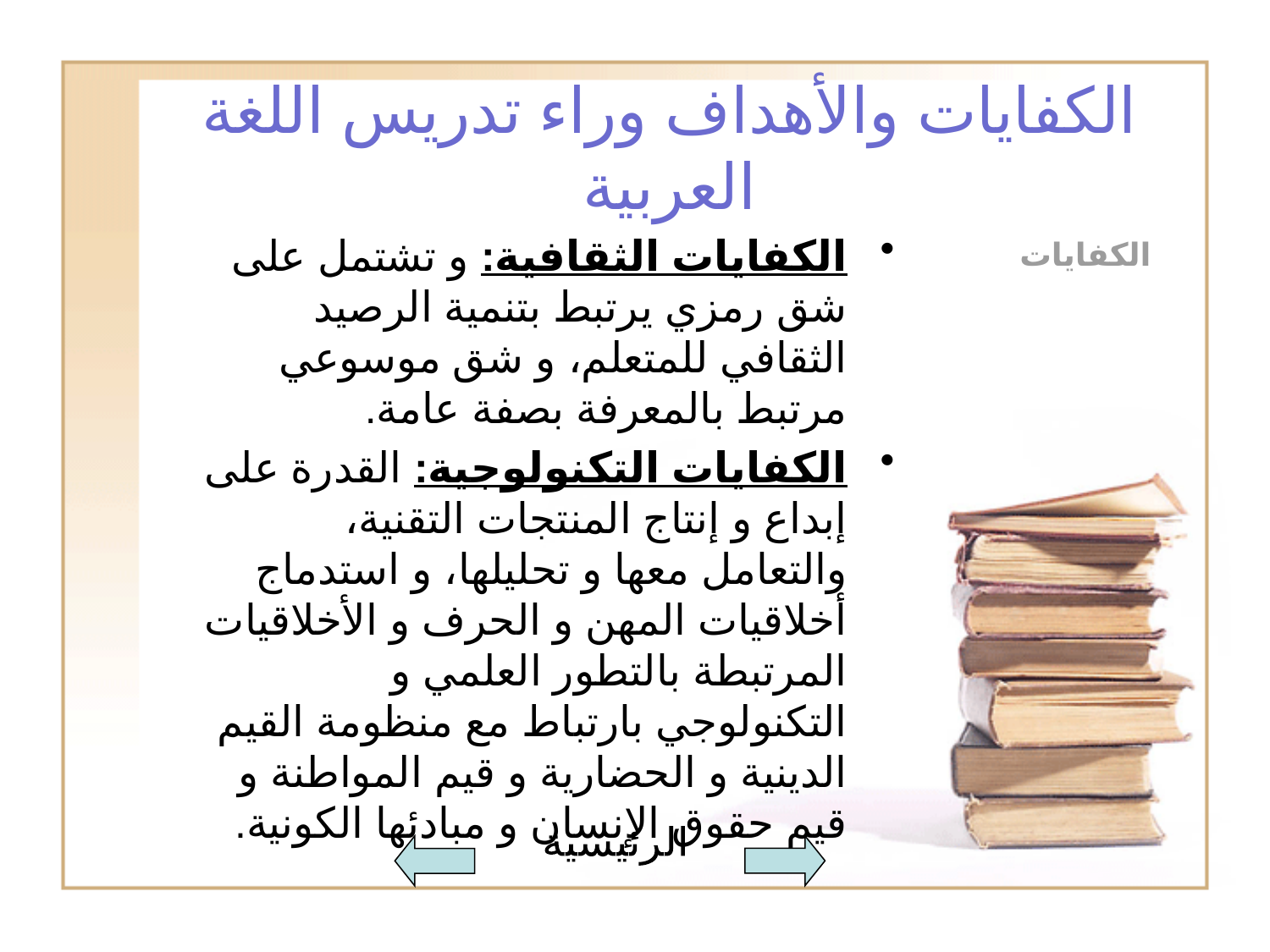

# الكفايات والأهداف وراء تدريس اللغة العربية
الكفايات الثقافية: و تشتمل على شق رمزي يرتبط بتنمية الرصيد الثقافي للمتعلم، و شق موسوعي مرتبط بالمعرفة بصفة عامة.
الكفايات التكنولوجية: القدرة على إبداع و إنتاج المنتجات التقنية، والتعامل معها و تحليلها، و استدماج أخلاقيات المهن و الحرف و الأخلاقيات المرتبطة بالتطور العلمي و التكنولوجي بارتباط مع منظومة القيم الدينية و الحضارية و قيم المواطنة و قيم حقوق الإنسان و مبادئها الكونية.

الكفايات
الرئيسية